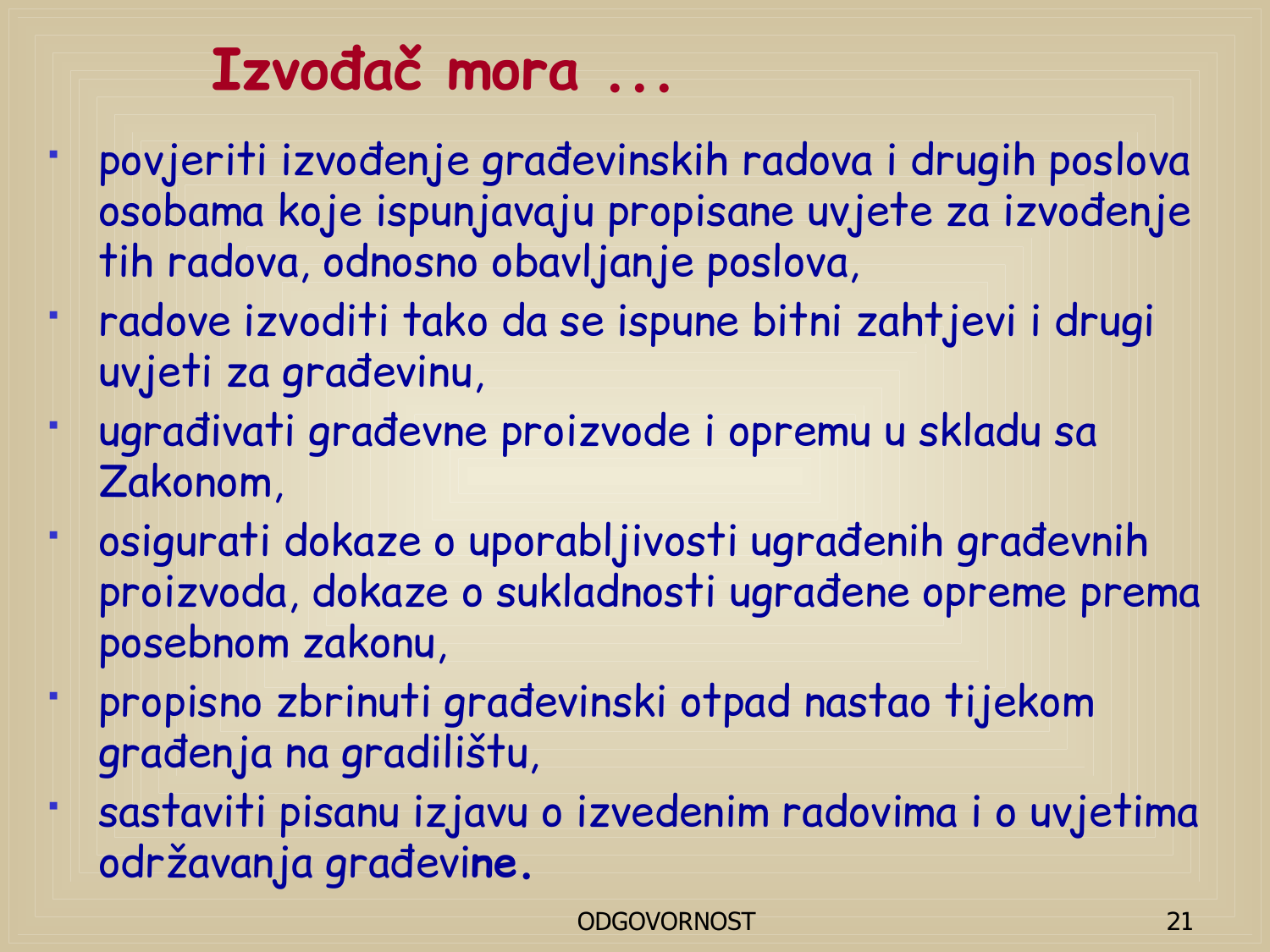

# Izvođač mora ...
povjeriti izvođenje građevinskih radova i drugih poslova osobama koje ispunjavaju propisane uvjete za izvođenje tih radova, odnosno obavljanje poslova,
radove izvoditi tako da se ispune bitni zahtjevi i drugi uvjeti za građevinu,
ugrađivati građevne proizvode i opremu u skladu sa Zakonom,
osigurati dokaze o uporabljivosti ugrađenih građevnih proizvoda, dokaze o sukladnosti ugrađene opreme prema posebnom zakonu,
propisno zbrinuti građevinski otpad nastao tijekom građenja na gradilištu,
sastaviti pisanu izjavu o izvedenim radovima i o uvjetima održavanja građevine.

ODGOVORNOST
21